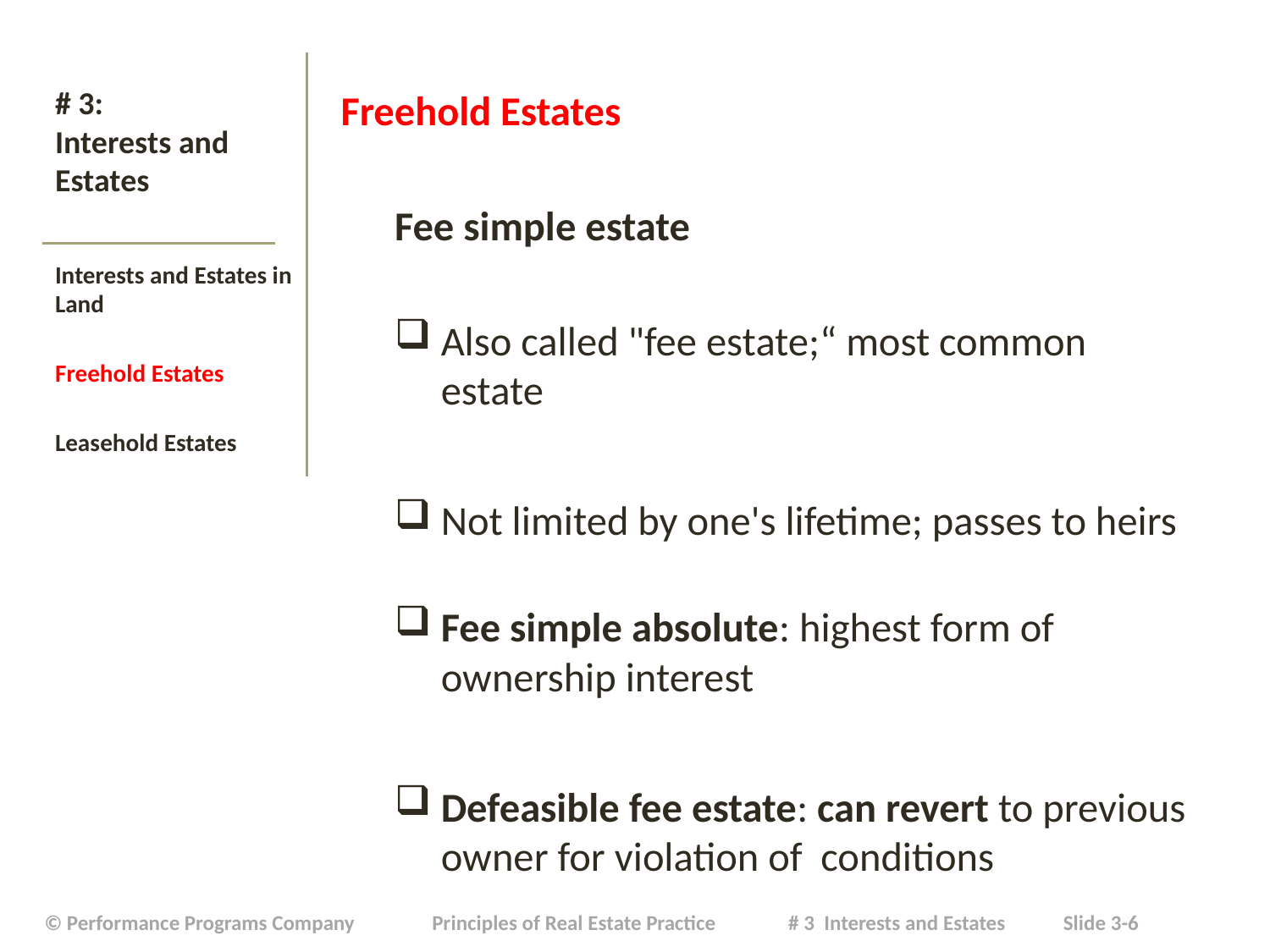

# # 3: Interests and Estates

Freehold Estates

Fee simple estate

Also called "fee estate;“ most common estate

Not limited by one's lifetime; passes to heirs
Fee simple absolute: highest form of ownership interest

Defeasible fee estate: can revert to previous owner for violation of  conditions

Interests and Estates in Land

Freehold Estates

Leasehold Estates

| © Performance Programs Company Principles of Real Estate Practice # 3 Interests and Estates Slide 3-6 |
| --- |